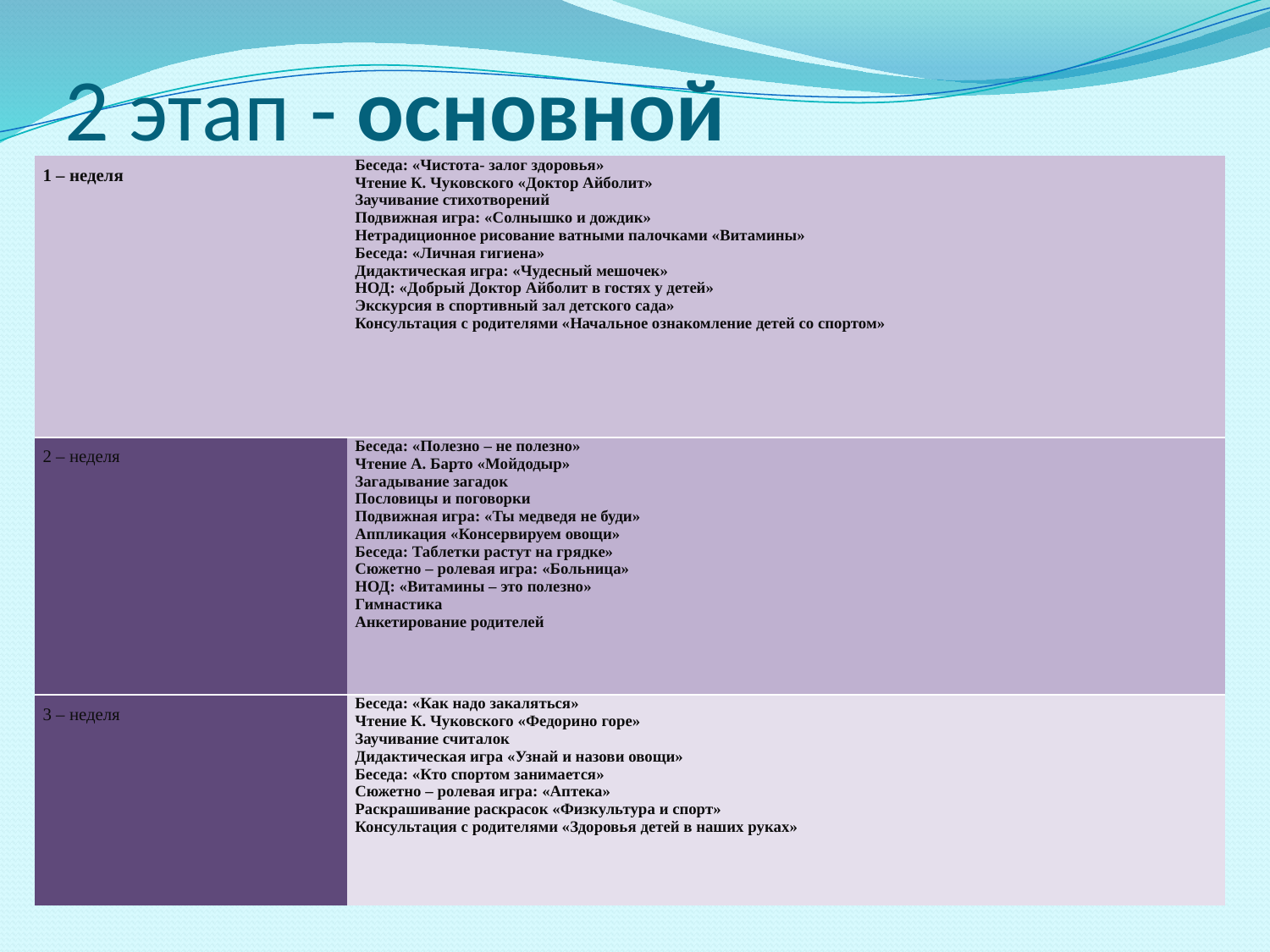

# 2 этап - основной
| 1 – неделя | Беседа: «Чистота- залог здоровья» Чтение К. Чуковского «Доктор Айболит» Заучивание стихотворений Подвижная игра: «Солнышко и дождик» Нетрадиционное рисование ватными палочками «Витамины» Беседа: «Личная гигиена» Дидактическая игра: «Чудесный мешочек» НОД: «Добрый Доктор Айболит в гостях у детей» Экскурсия в спортивный зал детского сада» Консультация с родителями «Начальное ознакомление детей со спортом» |
| --- | --- |
| 2 – неделя | Беседа: «Полезно – не полезно» Чтение А. Барто «Мойдодыр» Загадывание загадок Пословицы и поговорки Подвижная игра: «Ты медведя не буди» Аппликация «Консервируем овощи» Беседа: Таблетки растут на грядке» Сюжетно – ролевая игра: «Больница» НОД: «Витамины – это полезно» Гимнастика Анкетирование родителей |
| 3 – неделя | Беседа: «Как надо закаляться» Чтение К. Чуковского «Федорино горе» Заучивание считалок Дидактическая игра «Узнай и назови овощи» Беседа: «Кто спортом занимается» Сюжетно – ролевая игра: «Аптека» Раскрашивание раскрасок «Физкультура и спорт» Консультация с родителями «Здоровья детей в наших руках» |